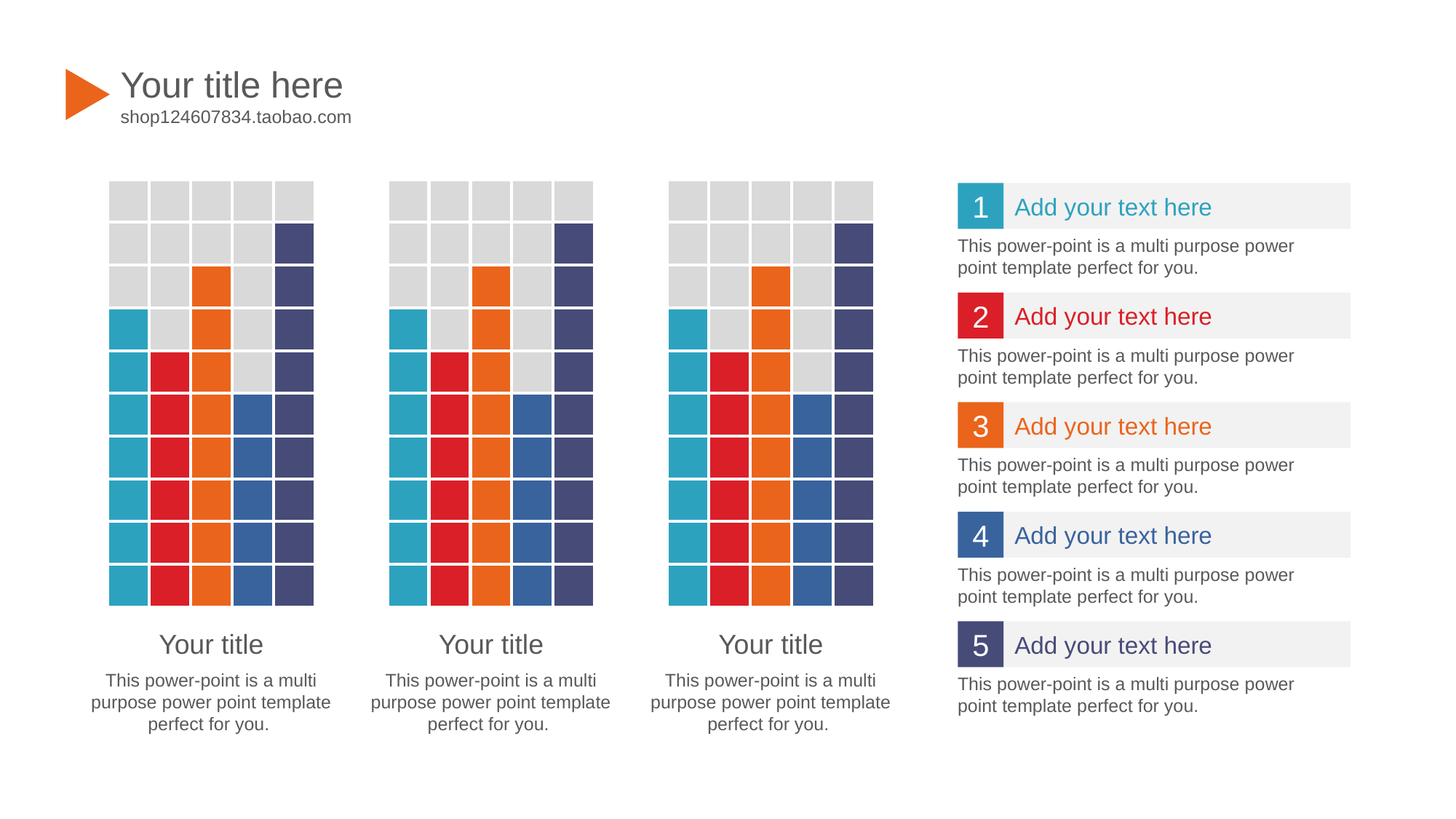

Your title here
shop124607834.taobao.com

|  |  |  |  |  |
| --- | --- | --- | --- | --- |
|  |  |  |  |  |
|  |  |  |  |  |
|  |  |  |  |  |
|  |  |  |  |  |
|  |  |  |  |  |
|  |  |  |  |  |
|  |  |  |  |  |
|  |  |  |  |  |
|  |  |  |  |  |
|  |  |  |  |  |
| --- | --- | --- | --- | --- |
|  |  |  |  |  |
|  |  |  |  |  |
|  |  |  |  |  |
|  |  |  |  |  |
|  |  |  |  |  |
|  |  |  |  |  |
|  |  |  |  |  |
|  |  |  |  |  |
|  |  |  |  |  |
|  |  |  |  |  |
| --- | --- | --- | --- | --- |
|  |  |  |  |  |
|  |  |  |  |  |
|  |  |  |  |  |
|  |  |  |  |  |
|  |  |  |  |  |
|  |  |  |  |  |
|  |  |  |  |  |
|  |  |  |  |  |
|  |  |  |  |  |
Add your text here
1
This power-point is a multi purpose power point template perfect for you.
Add your text here
2
This power-point is a multi purpose power point template perfect for you.
Add your text here
3
This power-point is a multi purpose power point template perfect for you.
Add your text here
4
This power-point is a multi purpose power point template perfect for you.
Your title
This power-point is a multi purpose power point template perfect for you.
Your title
This power-point is a multi purpose power point template perfect for you.
Your title
This power-point is a multi purpose power point template perfect for you.
Add your text here
5
This power-point is a multi purpose power point template perfect for you.